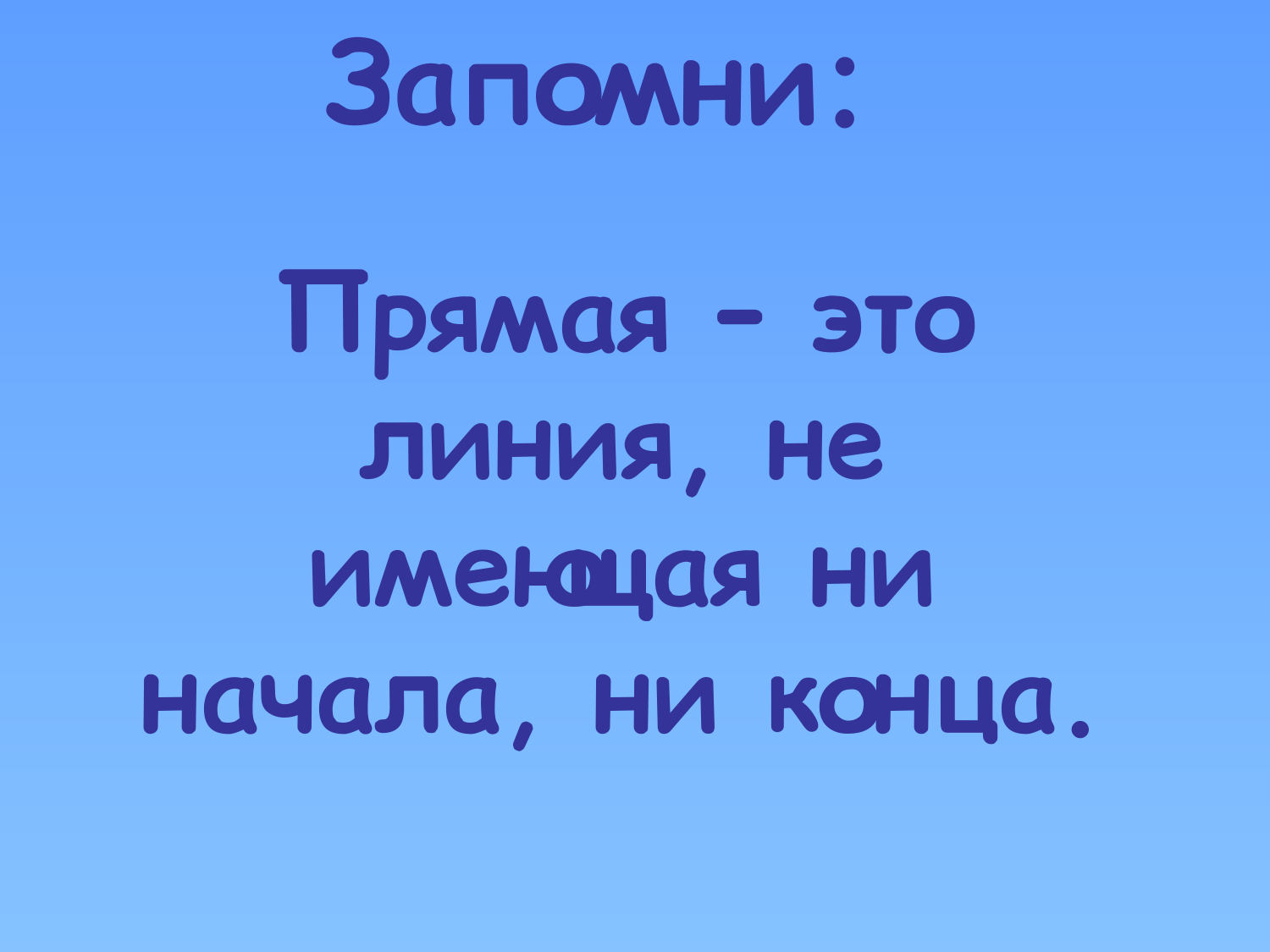

# Запомни: Прямая – это линия, не имеющая ни начала, ни конца.